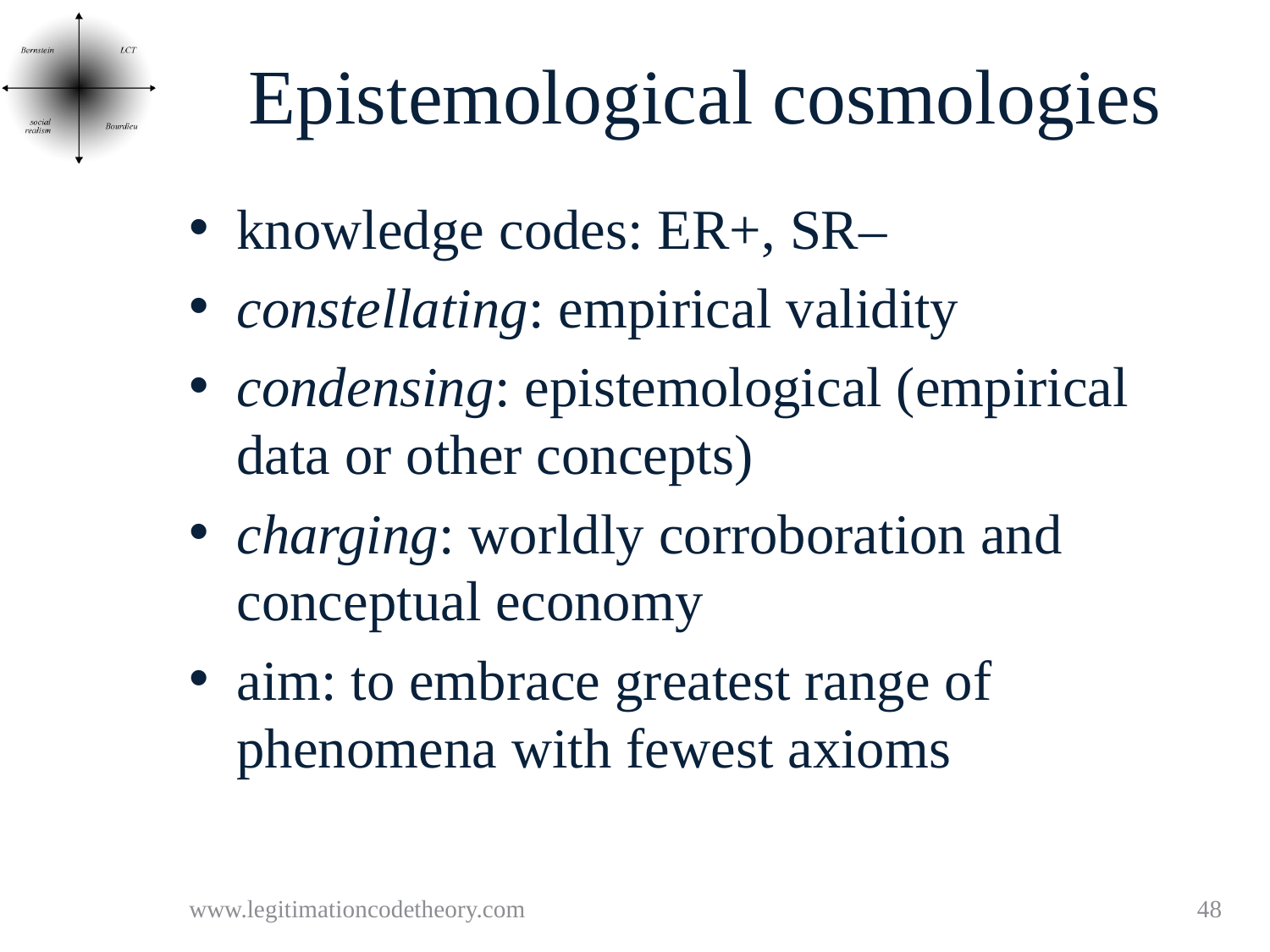

# Epistemological cosmologies

knowledge codes: ER+, SR–
constellating: empirical validity
condensing: epistemological (empirical data or other concepts)
charging: worldly corroboration and conceptual economy
aim: to embrace greatest range of phenomena with fewest axioms
www.legitimationcodetheory.com
48